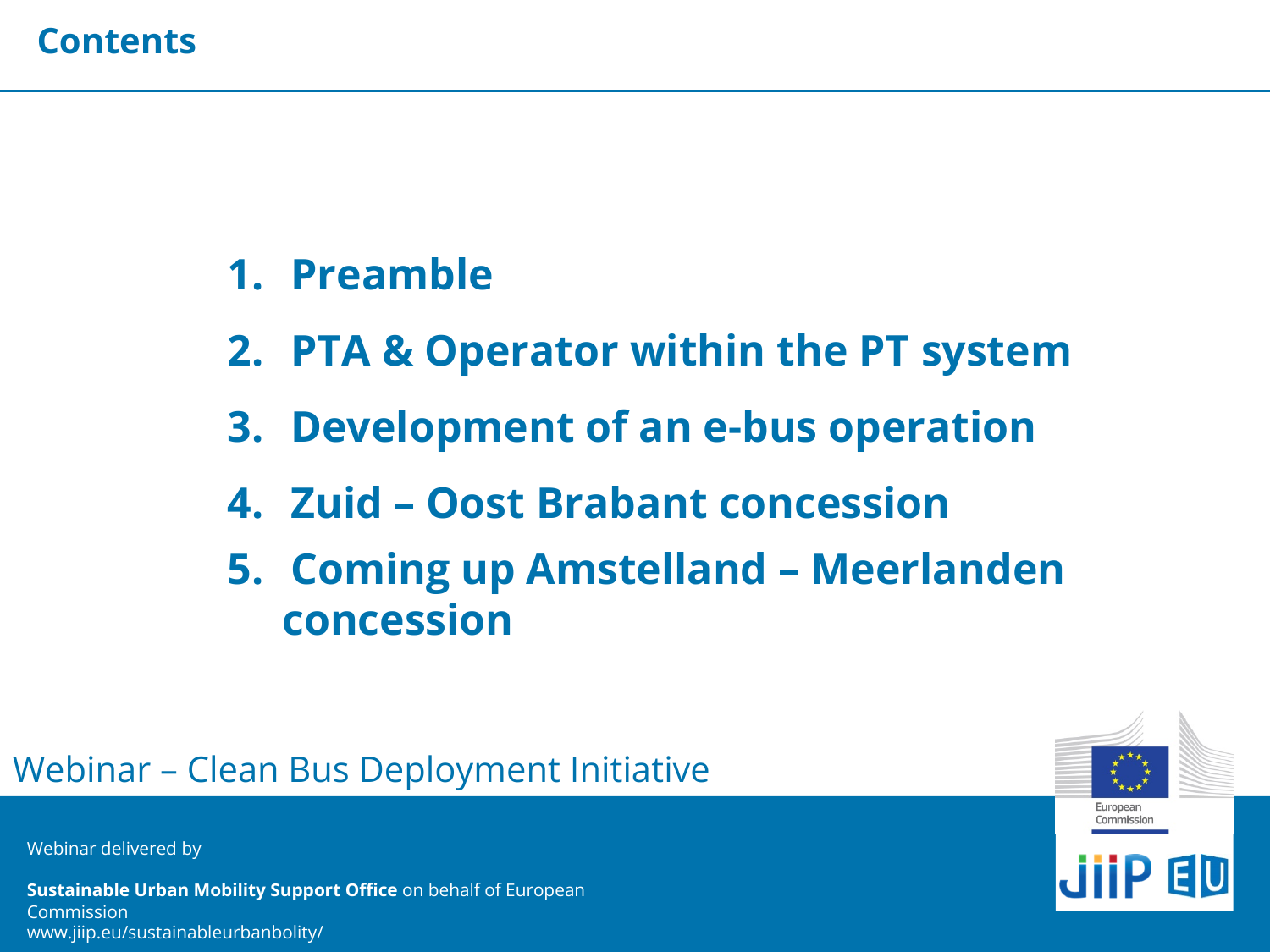

Contents
Preamble
PTA & Operator within the PT system
Development of an e-bus operation
Zuid – Oost Brabant concession

Coming up Amstelland – Meerlanden
     concession